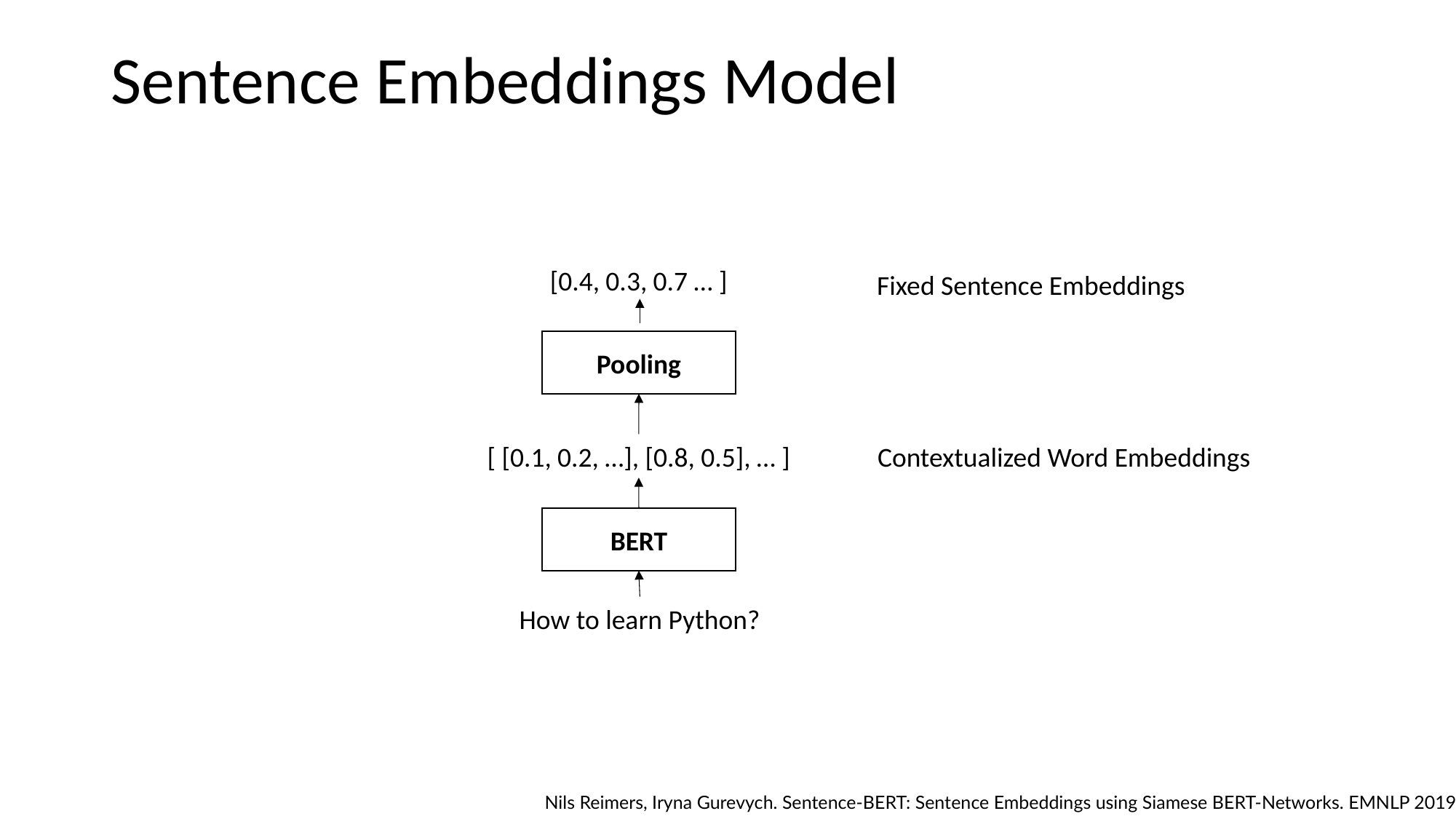

# Sentence Embeddings Model
[0.4, 0.3, 0.7 … ]
Fixed Sentence Embeddings
Pooling
[ [0.1, 0.2, …], [0.8, 0.5], … ]
Contextualized Word Embeddings
BERT
How to learn Python?
Nils Reimers, Iryna Gurevych. Sentence-BERT: Sentence Embeddings using Siamese BERT-Networks. EMNLP 2019